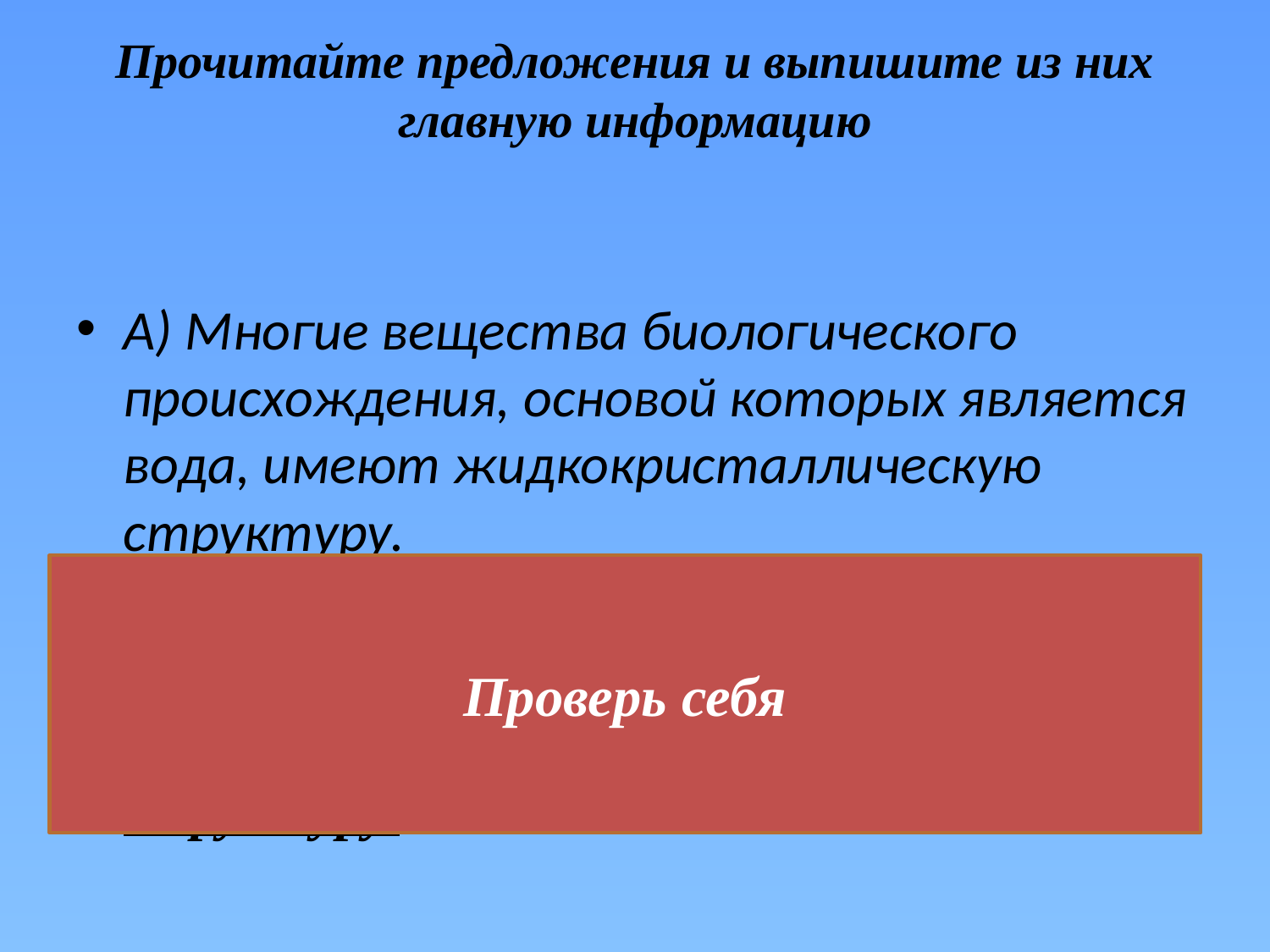

# Прочитайте предложения и выпишите из них главную информацию
А) Многие вещества биологического происхождения, основой которых является вода, имеют жидкокристаллическую структуру.
Многие вещества биологического происхождения, основой которых является вода, имеют жидкокристаллическую структуру.

Проверь себя